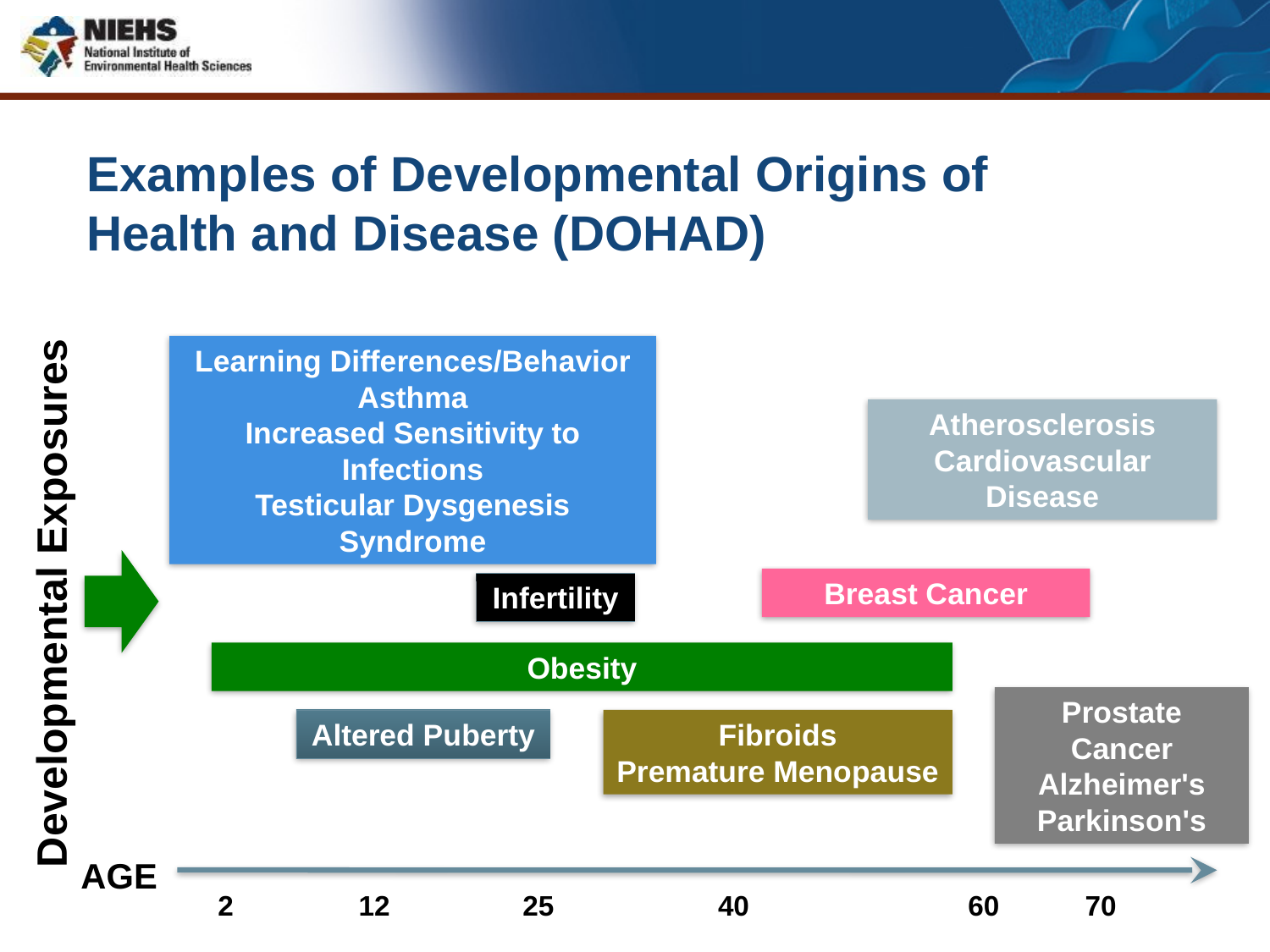

Examples of Developmental Origins of
Health and Disease (DOHAD)
Developmental Exposures
Learning Differences/Behavior
Asthma
Increased Sensitivity to Infections
Testicular Dysgenesis Syndrome
Atherosclerosis
Cardiovascular Disease

Breast Cancer
Infertility
Obesity
Prostate Cancer
Alzheimer's
Parkinson's
Altered Puberty
Fibroids
Premature Menopause
AGE
       2                12                 25                     40                            60           70